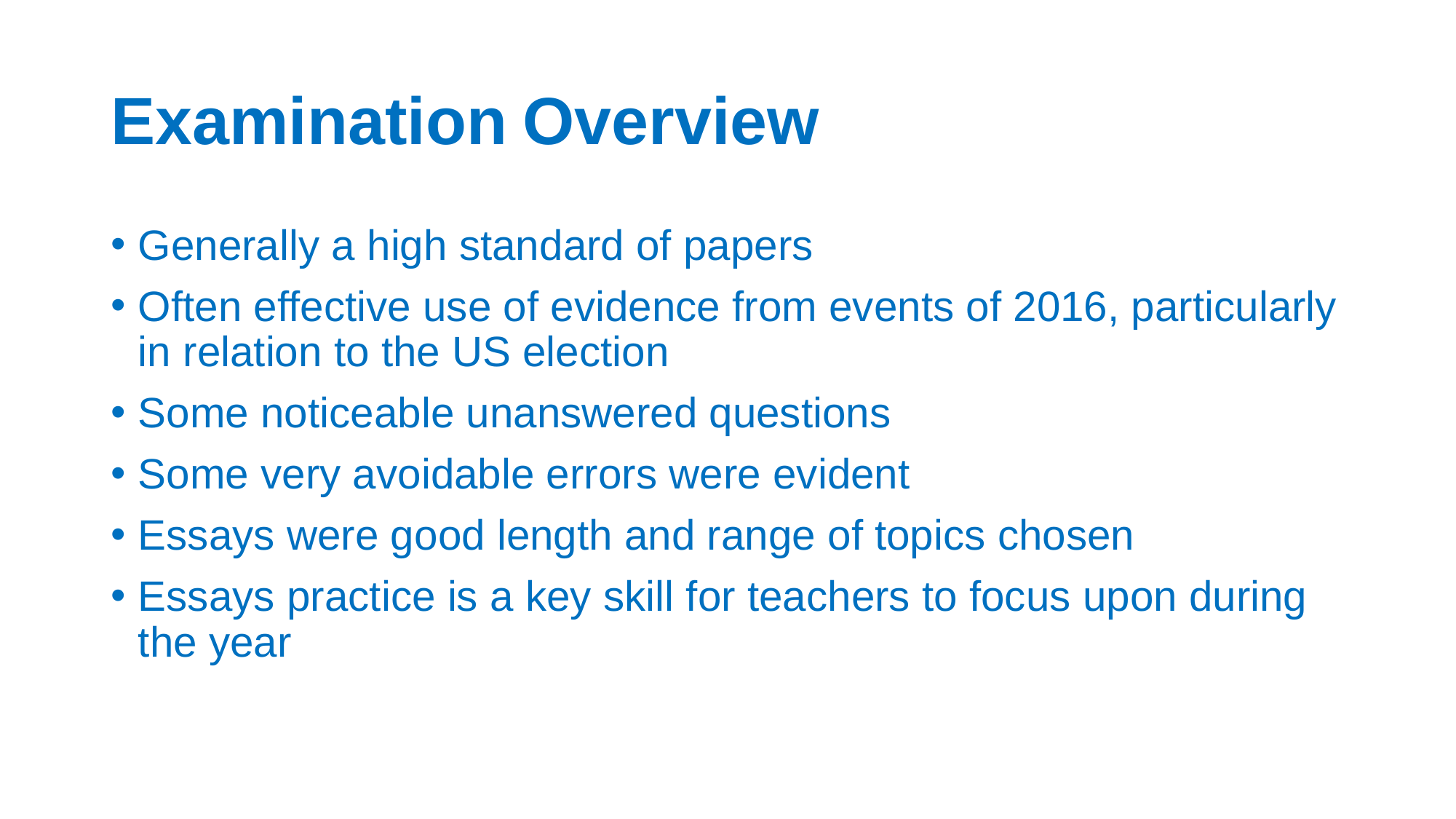

# Examination Overview
Generally a high standard of papers
Often effective use of evidence from events of 2016, particularly in relation to the US election
Some noticeable unanswered questions
Some very avoidable errors were evident
Essays were good length and range of topics chosen
Essays practice is a key skill for teachers to focus upon during the year